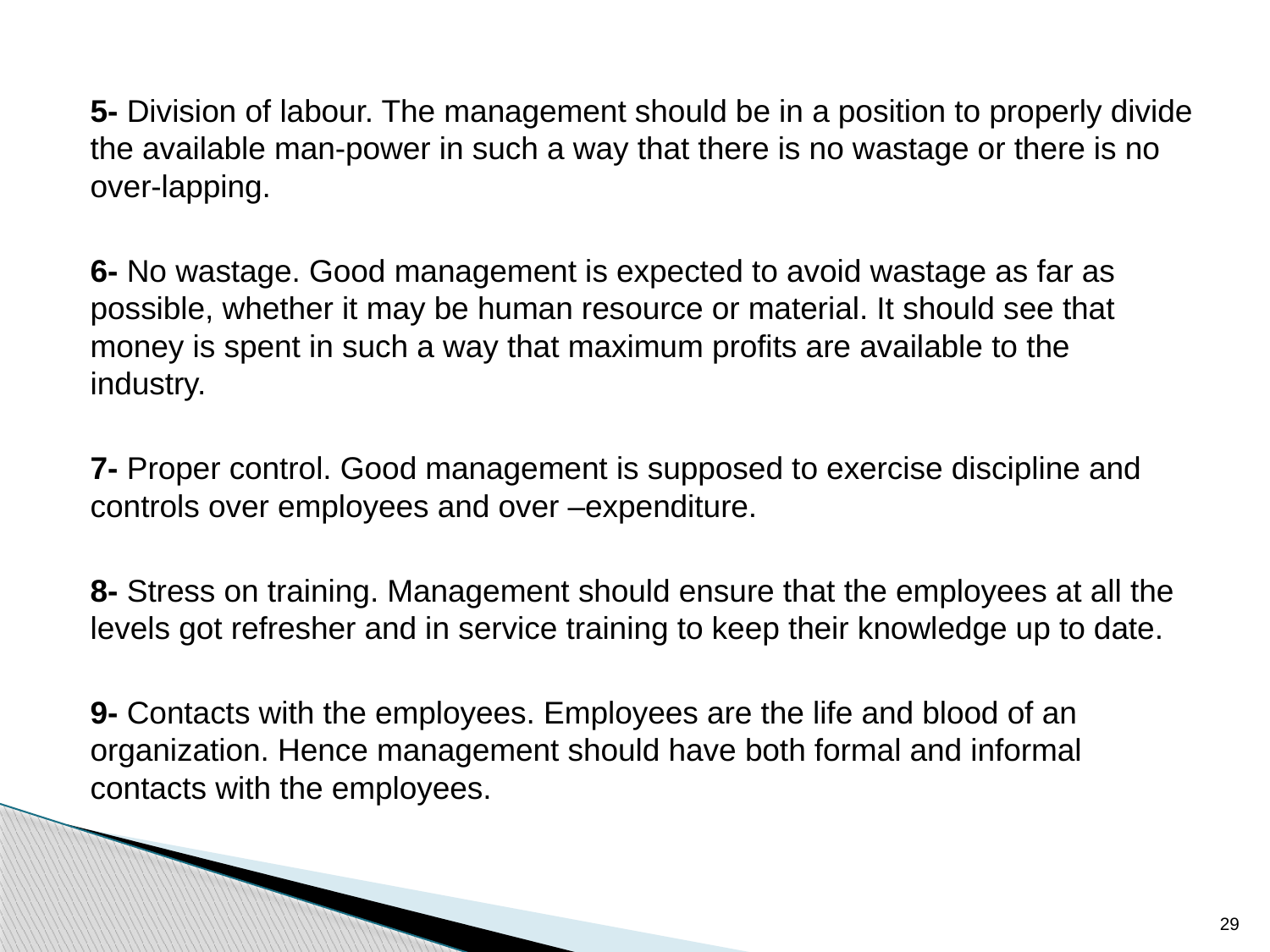

5- Division of labour. The management should be in a position to properly divide the available man-power in such a way that there is no wastage or there is no over-lapping.

6- No wastage. Good management is expected to avoid wastage as far as possible, whether it may be human resource or material. It should see that money is spent in such a way that maximum profits are available to the industry.

7- Proper control. Good management is supposed to exercise discipline and controls over employees and over –expenditure.

8- Stress on training. Management should ensure that the employees at all the levels got refresher and in service training to keep their knowledge up to date.

9- Contacts with the employees. Employees are the life and blood of an organization. Hence management should have both formal and informal contacts with the employees.
29